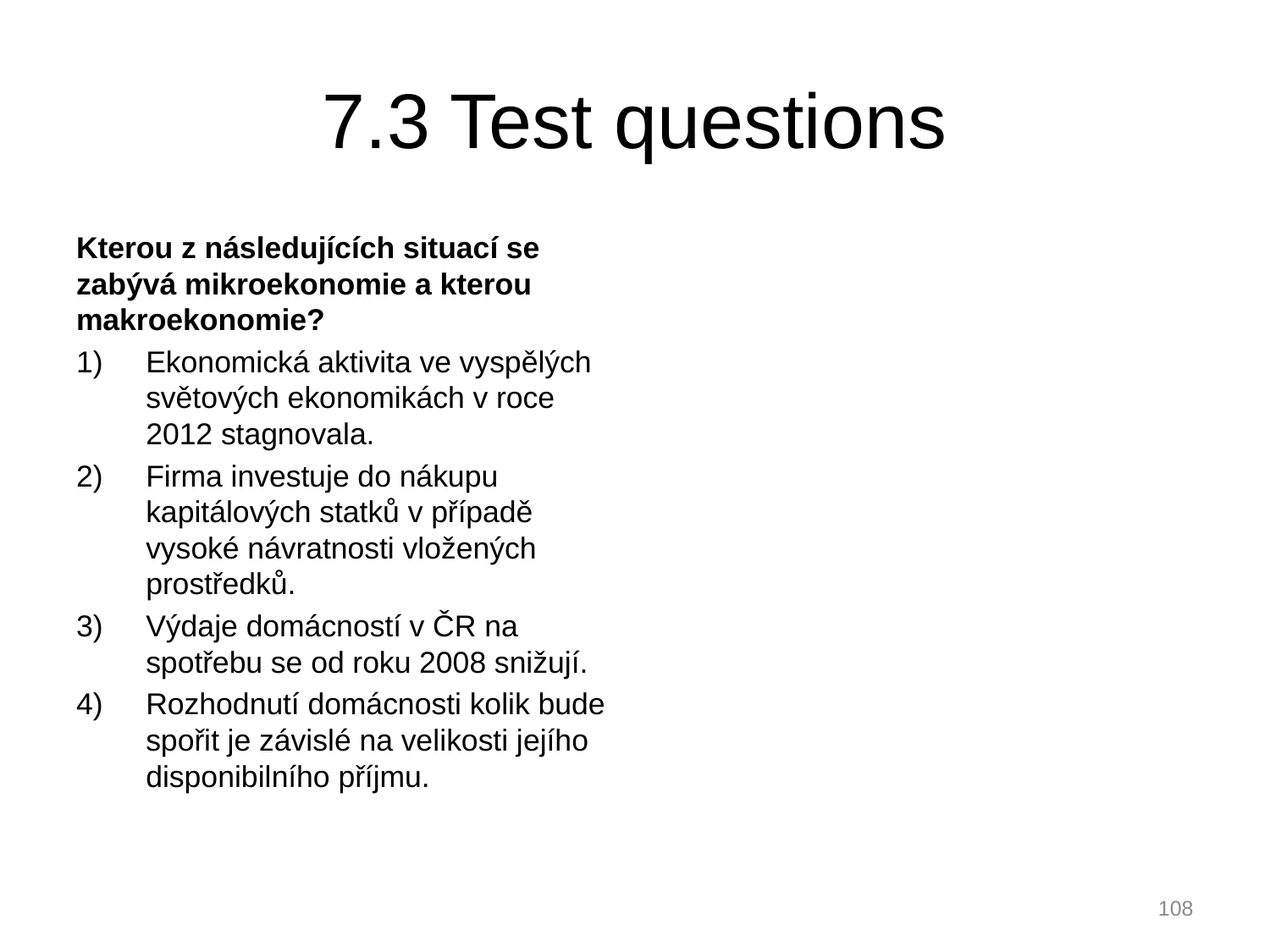

# 7.3 Test questions
Kterou z následujících situací se zabývá mikroekonomie a kterou makroekonomie?
Ekonomická aktivita ve vyspělých světových ekonomikách v roce 2012 stagnovala.
Firma investuje do nákupu kapitálových statků v případě vysoké návratnosti vložených prostředků.
Výdaje domácností v ČR na spotřebu se od roku 2008 snižují.
Rozhodnutí domácnosti kolik bude spořit je závislé na velikosti jejího disponibilního příjmu.
108